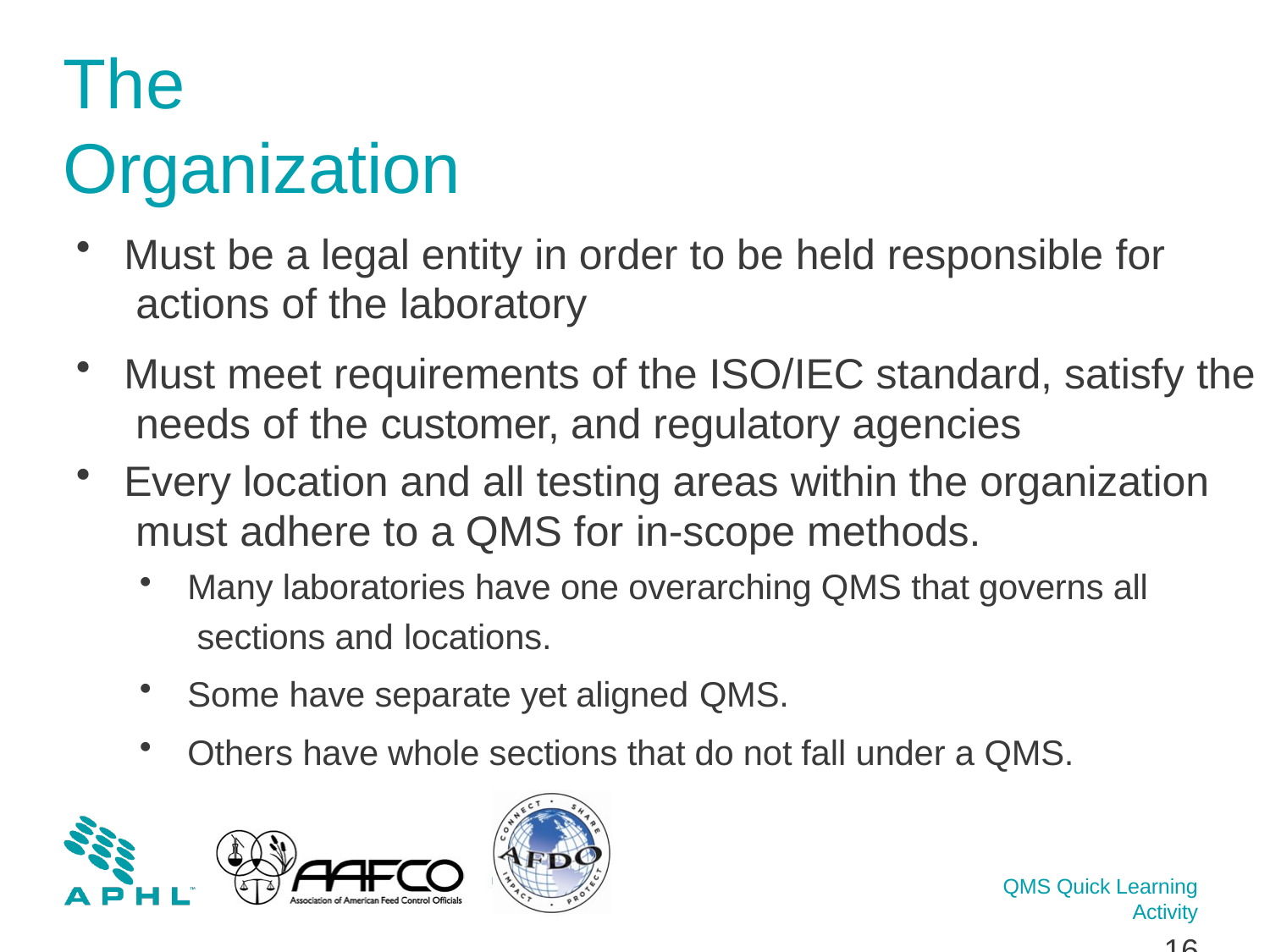

# The Organization
Must be a legal entity in order to be held responsible for  actions of the laboratory
Must meet requirements of the ISO/IEC standard, satisfy the  needs of the customer, and regulatory agencies
Every location and all testing areas within the organization  must adhere to a QMS for in-scope methods.
Many laboratories have one overarching QMS that governs all  sections and locations.
Some have separate yet aligned QMS.
Others have whole sections that do not fall under a QMS.

QMS Quick Learning Activity
16